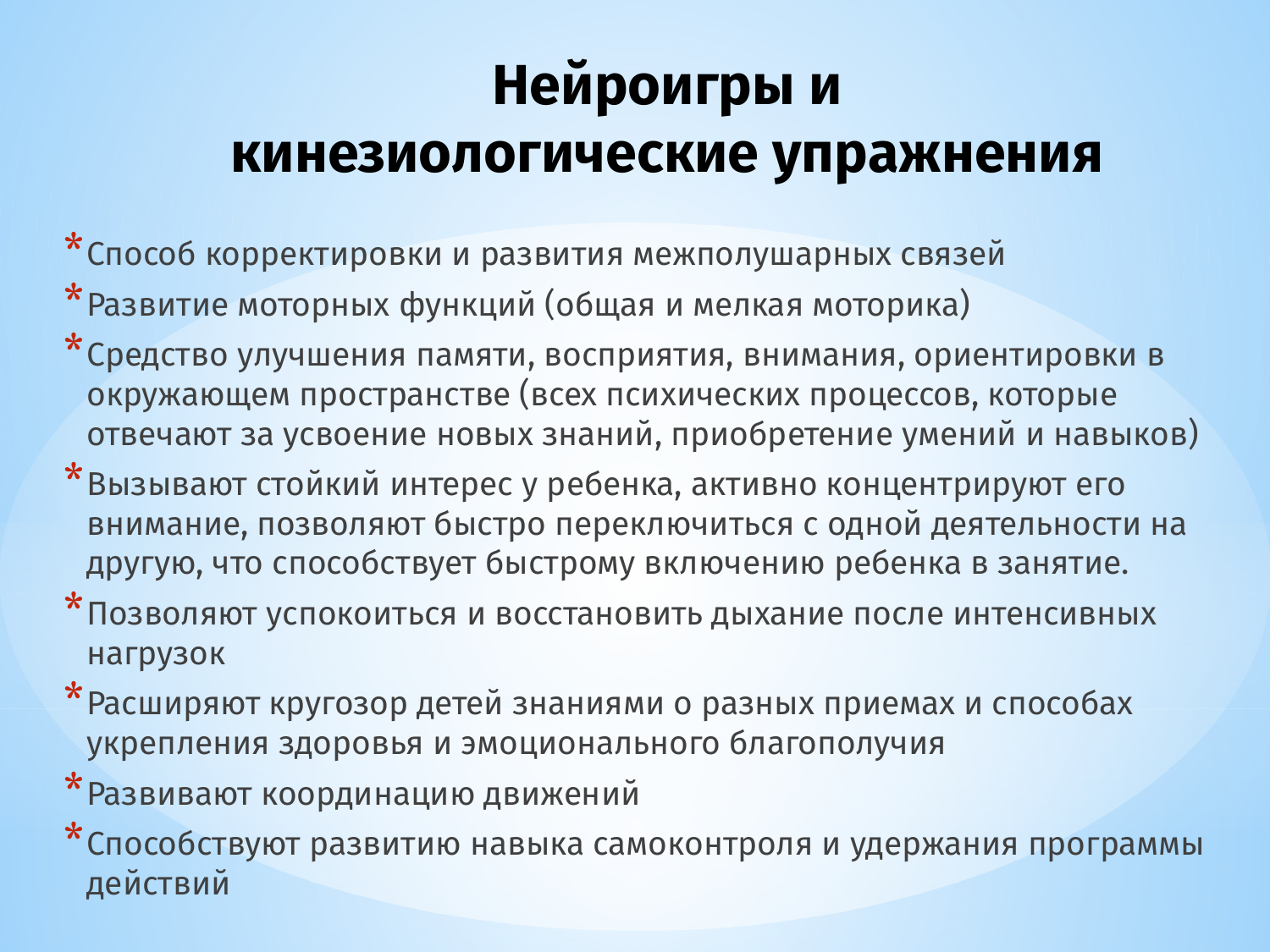

# Нейроигры и кинезиологические упражнения
Способ корректировки и развития межполушарных связей
Развитие моторных функций (общая и мелкая моторика)
Средство улучшения памяти, восприятия, внимания, ориентировки в окружающем пространстве (всех психических процессов, которые отвечают за усвоение новых знаний, приобретение умений и навыков)
Вызывают стойкий интерес у ребенка, активно концентрируют его внимание, позволяют быстро переключиться с одной деятельности на другую, что способствует быстрому включению ребенка в занятие.
Позволяют успокоиться и восстановить дыхание после интенсивных нагрузок
Расширяют кругозор детей знаниями о разных приемах и способах укрепления здоровья и эмоционального благополучия
Развивают координацию движений
Способствуют развитию навыка самоконтроля и удержания программы действий